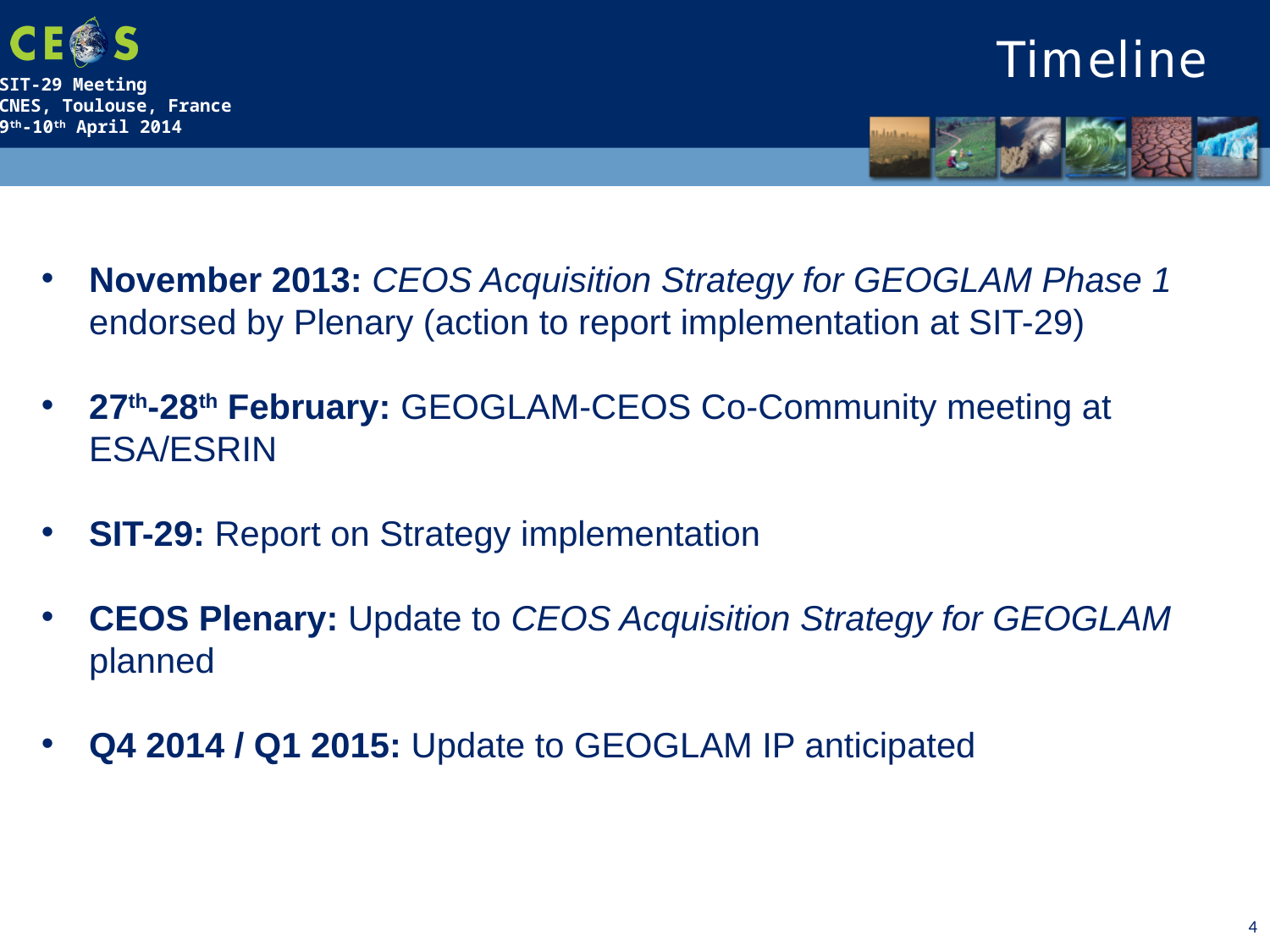

Timeline

November 2013: CEOS Acquisition Strategy for GEOGLAM Phase 1 endorsed by Plenary (action to report implementation at SIT-29)

27th-28th February: GEOGLAM-CEOS Co-Community meeting at ESA/ESRIN

SIT-29: Report on Strategy implementation

CEOS Plenary: Update to CEOS Acquisition Strategy for GEOGLAM planned

Q4 2014 / Q1 2015: Update to GEOGLAM IP anticipated
4